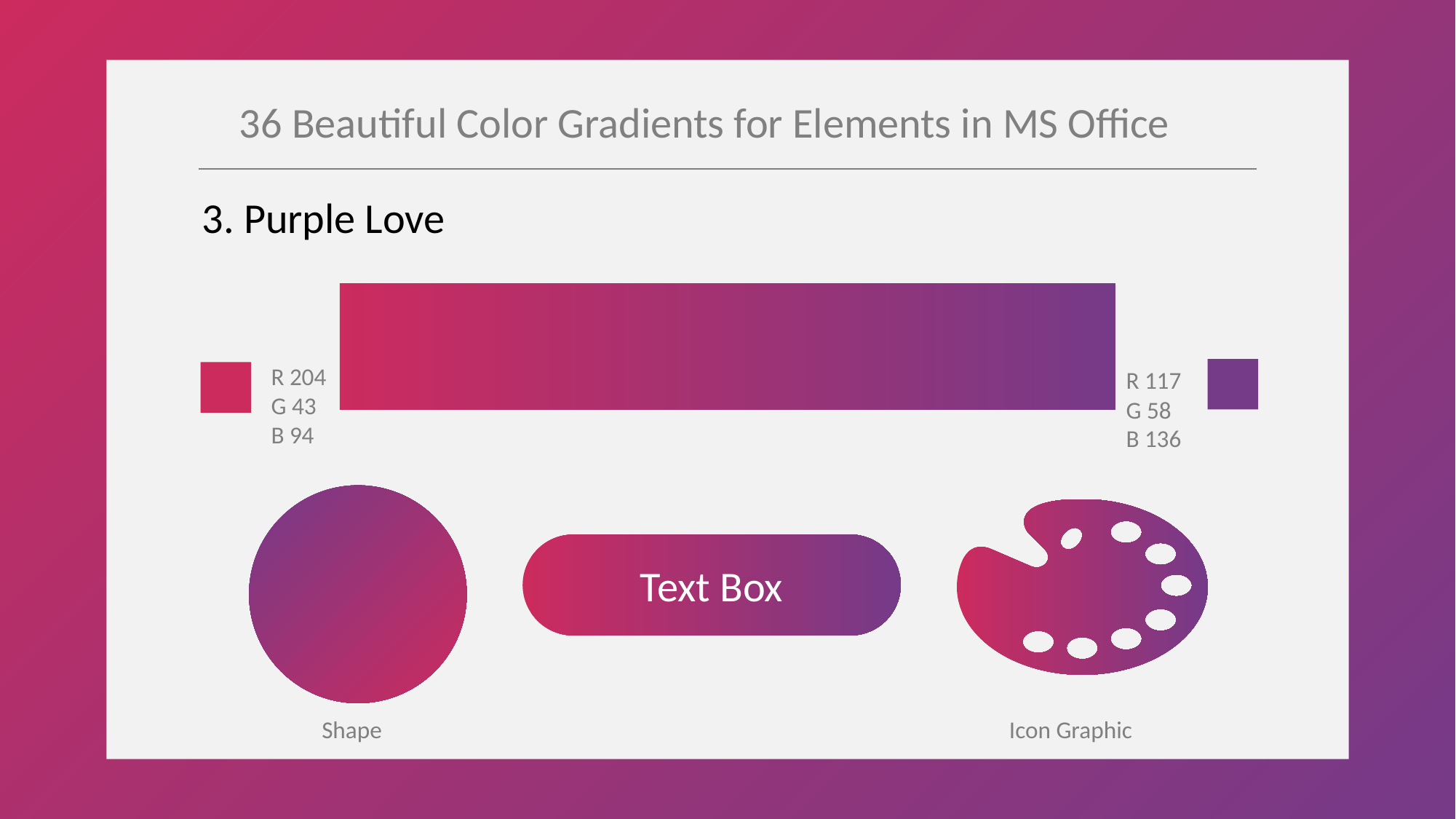

36 Beautiful Color Gradients for Elements in MS Office
3. Purple Love

R 204
G 43
B 94

R 117
G 58
B 136

Text Box
Shape
Icon Graphic
Credit Post
https://digitalsynopsis.com